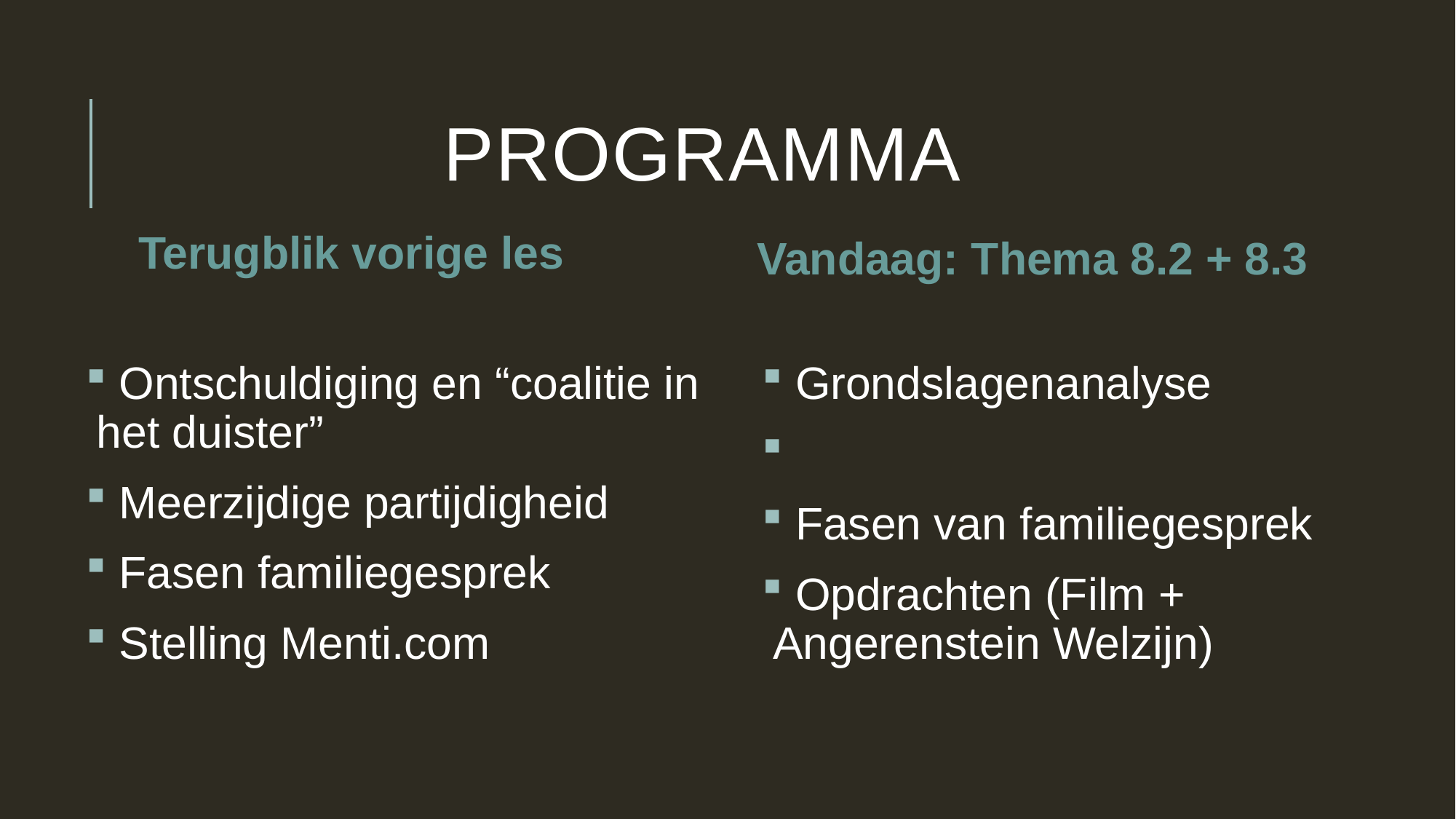

# Programma
Vandaag: Thema 8.2 + 8.3
Terugblik vorige les

 Ontschuldiging en “coalitie in het duister”
 Meerzijdige partijdigheid
 Fasen familiegesprek
 Stelling Menti.com

 Grondslagenanalyse

 Fasen van familiegesprek
 Opdrachten (Film + Angerenstein Welzijn)